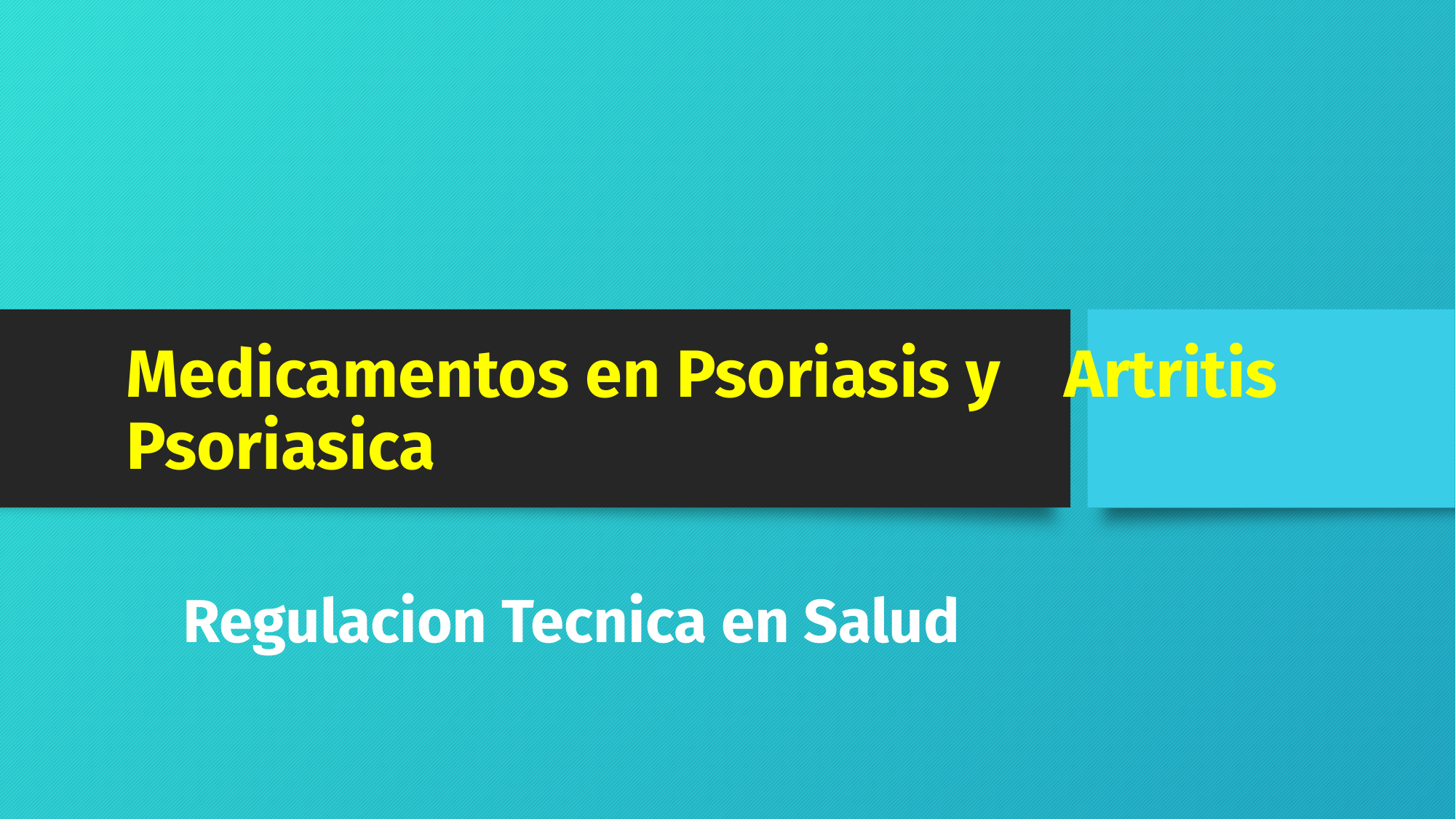

# Medicamentos en Psoriasis y    Artritis Psoriasica
Regulacion Tecnica en Salud